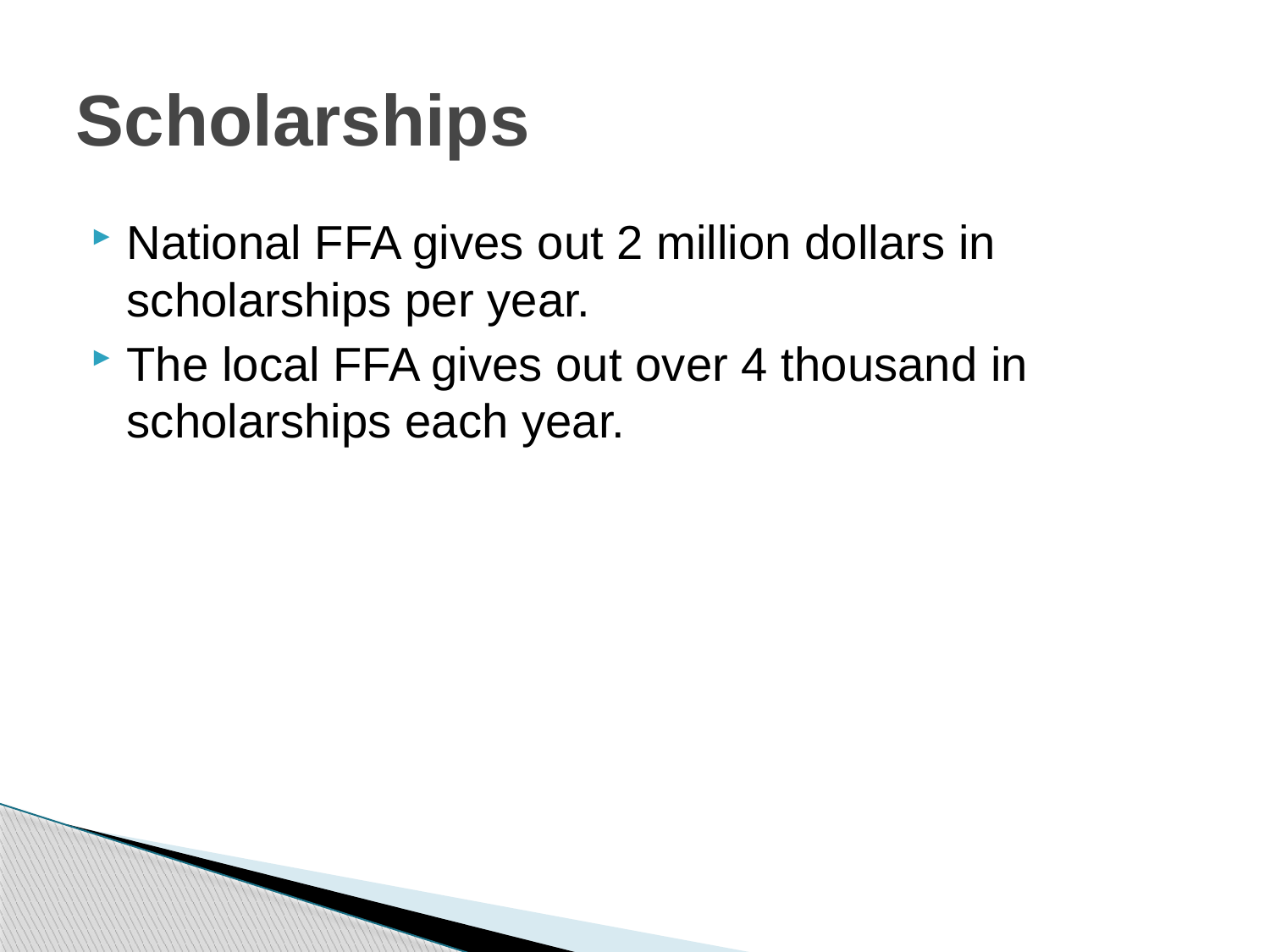

# Scholarships
National FFA gives out 2 million dollars in scholarships per year.
The local FFA gives out over 4 thousand in scholarships each year.